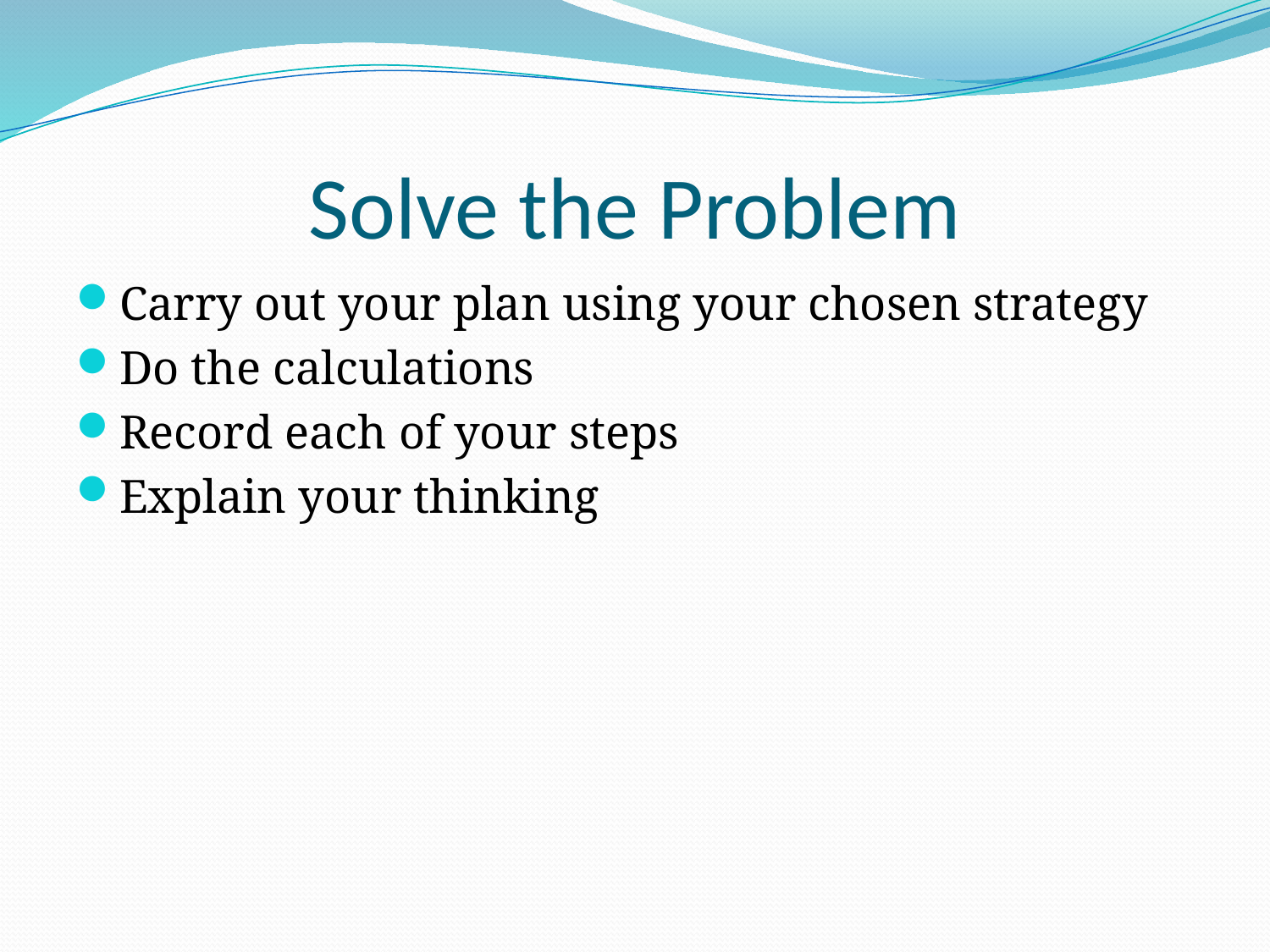

# Solve the Problem
Carry out your plan using your chosen strategy
Do the calculations
Record each of your steps
Explain your thinking